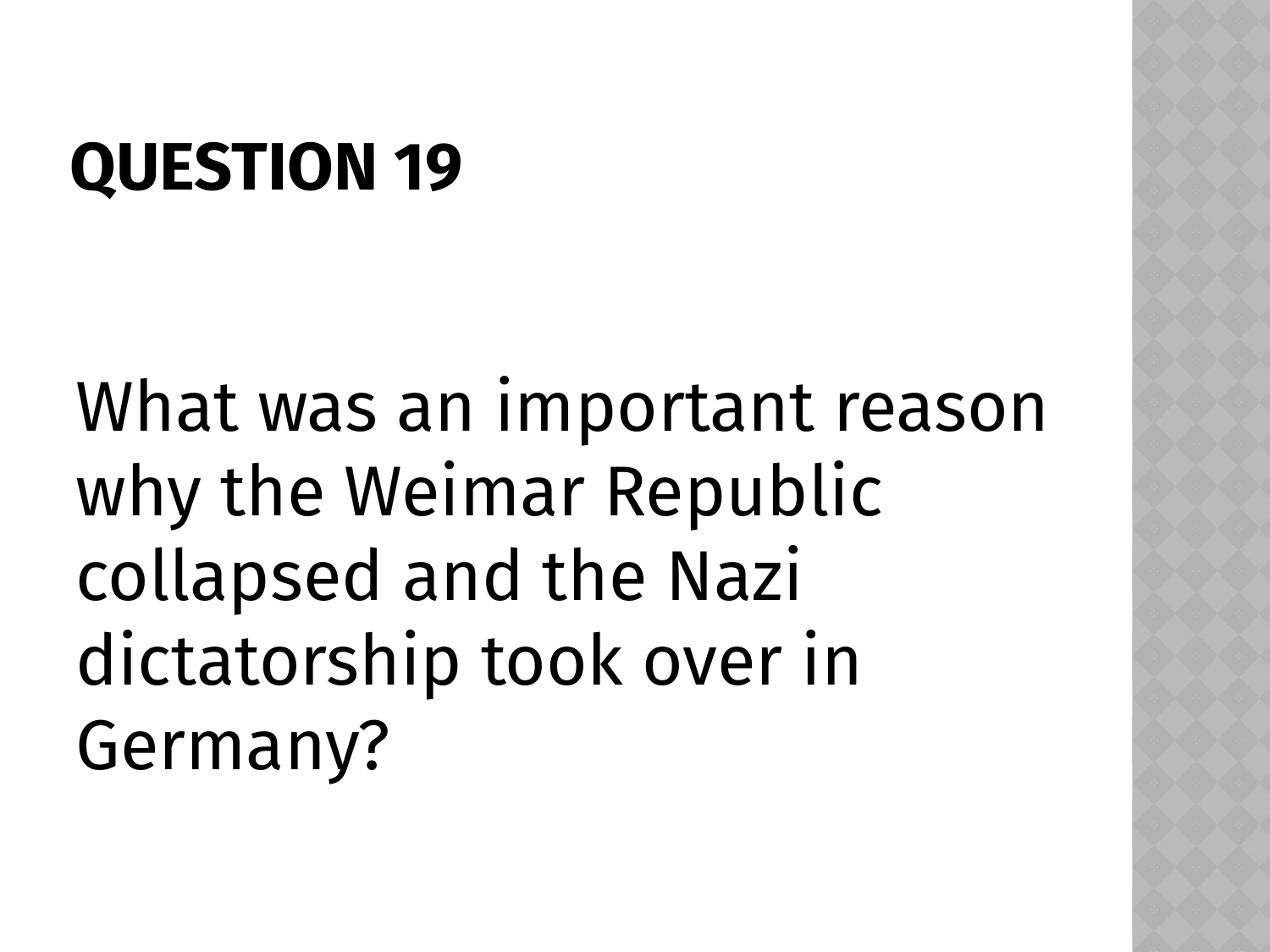

# Question 19

What was an important reason why the Weimar Republic collapsed and the Nazi dictatorship took over in Germany?